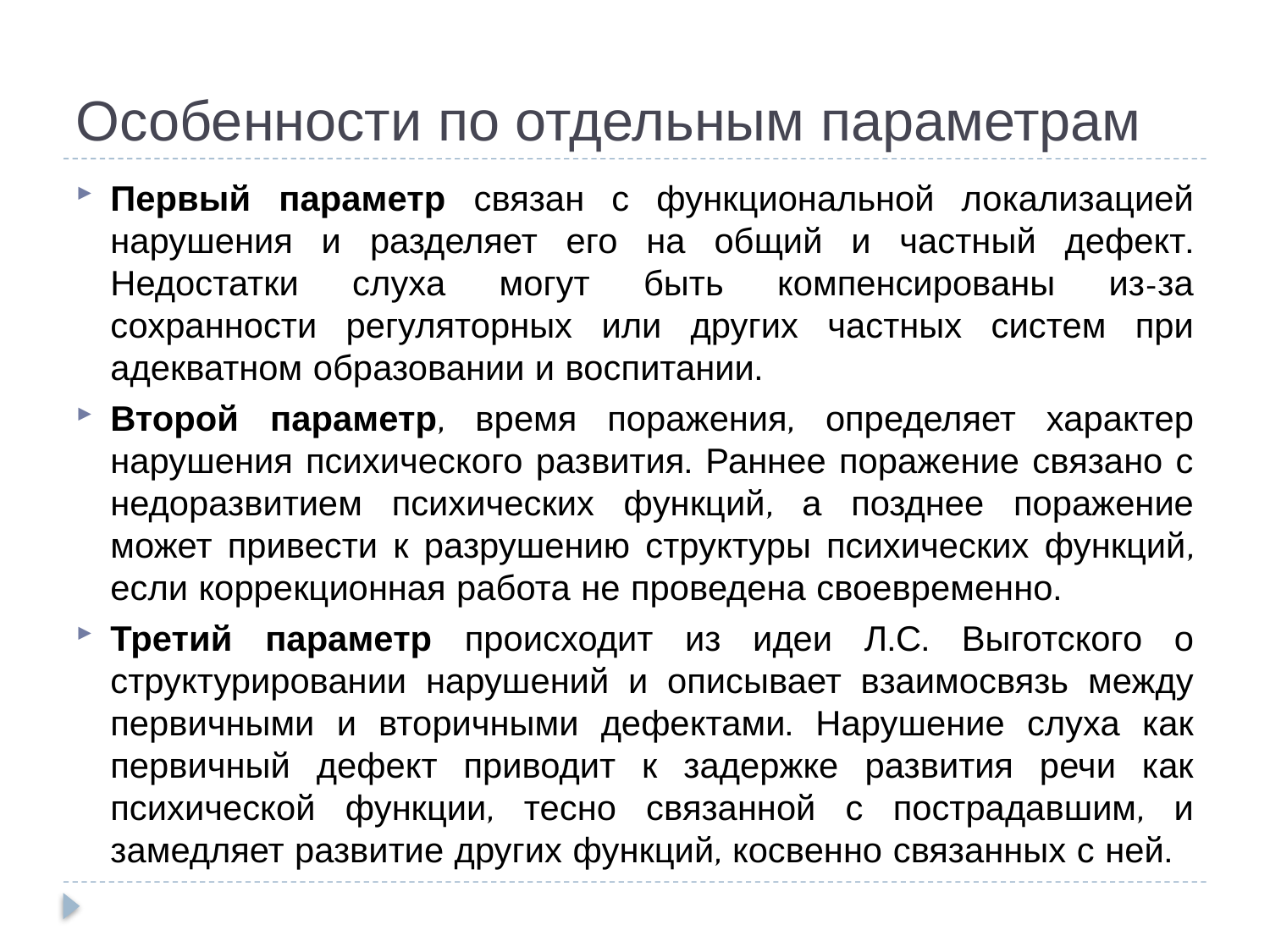

# Особенности по отдельным параметрам
Первый параметр связан с функциональной локализацией нарушения и разделяет его на общий и частный дефект. Недостатки слуха могут быть компенсированы из-за сохранности регуляторных или других частных систем при адекватном образовании и воспитании.
Второй параметр, время поражения, определяет характер нарушения психического развития. Раннее поражение связано с недоразвитием психических функций, а позднее поражение может привести к разрушению структуры психических функций, если коррекционная работа не проведена своевременно.
Третий параметр происходит из идеи Л.С. Выготского о структурировании нарушений и описывает взаимосвязь между первичными и вторичными дефектами. Нарушение слуха как первичный дефект приводит к задержке развития речи как психической функции, тесно связанной с пострадавшим, и замедляет развитие других функций, косвенно связанных с ней.